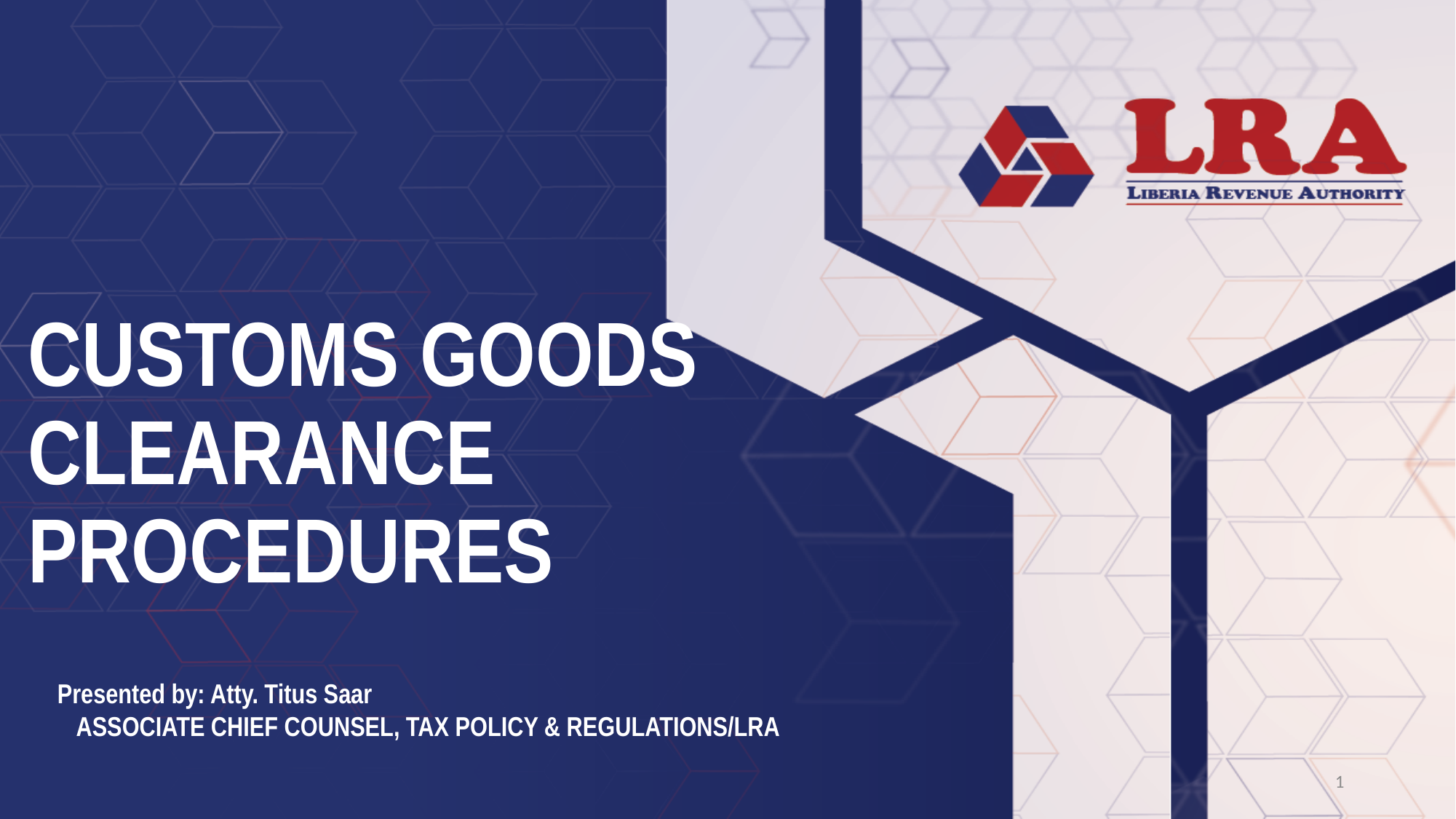

# CUSTOMS GOODS  CLEARANCE PROCEDURES
Presented by: Atty. Titus Saar
   ASSOCIATE CHIEF COUNSEL, TAX POLICY & REGULATIONS/LRA
1